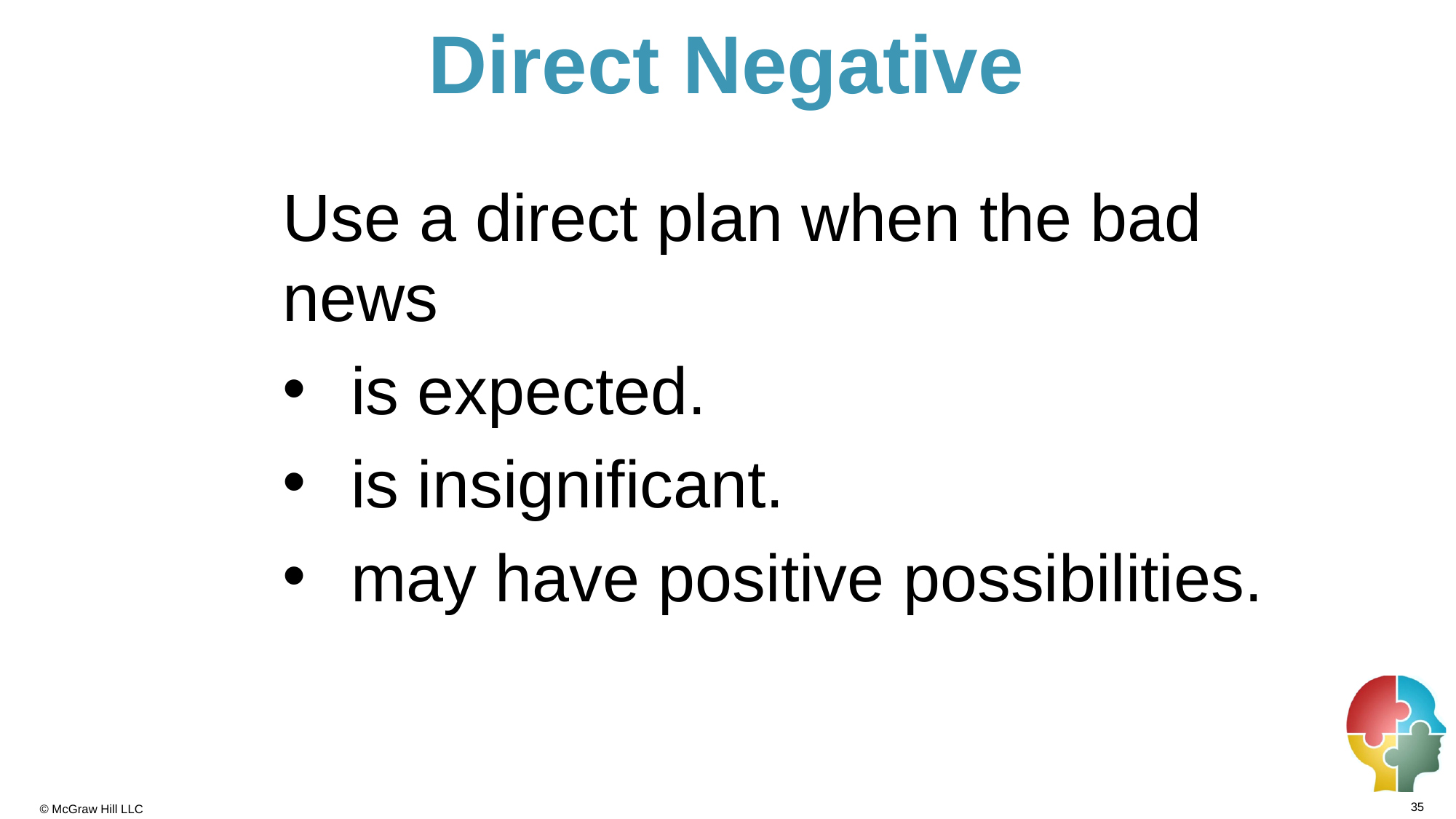

# Direct Negative
Use a direct plan when the bad news
is expected.
is insignificant.
may have positive possibilities.
35